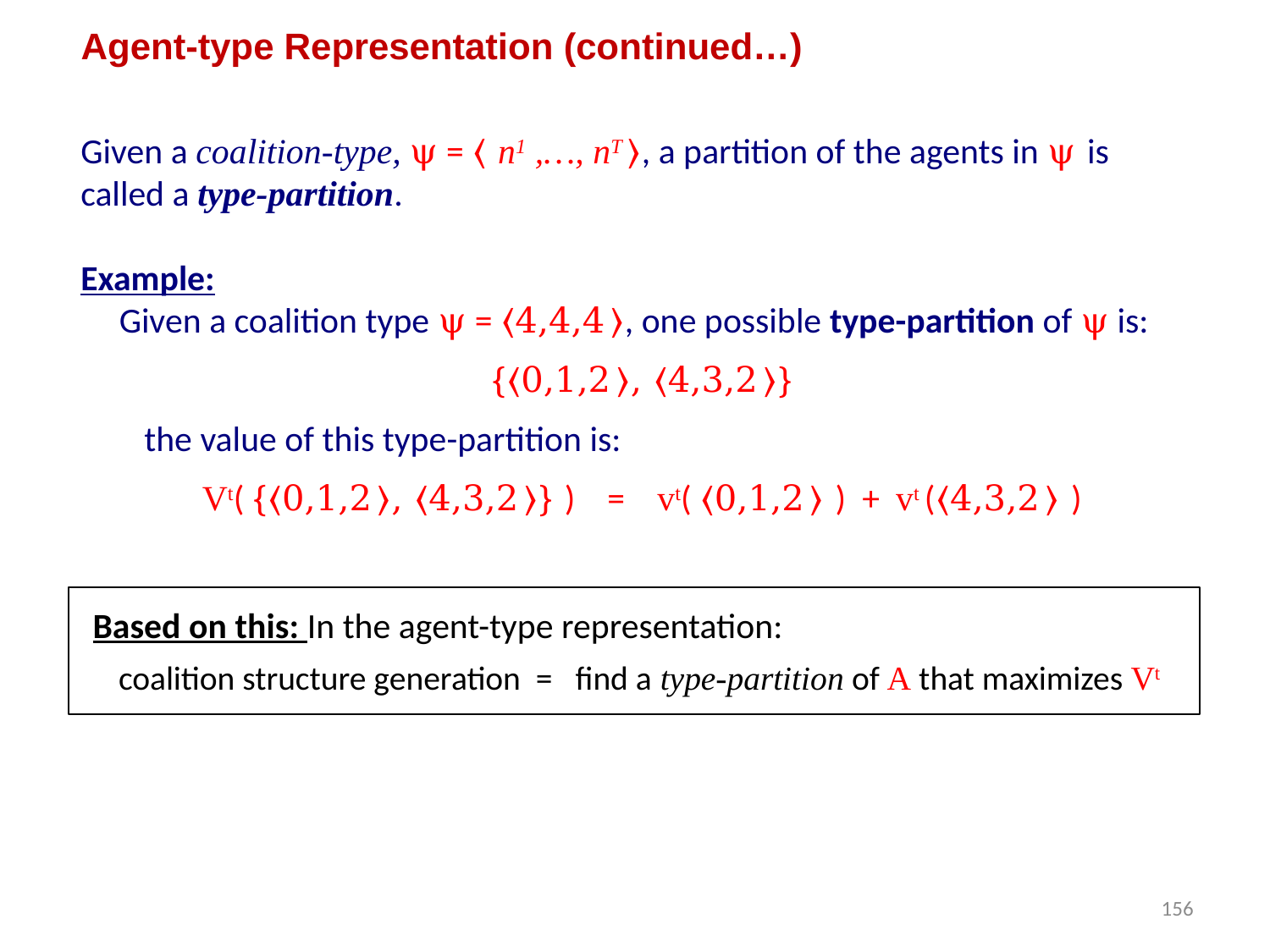

Agent-type Representation (continued…)
Given a coalition-type, ψ = 〈 n1 ,…, nT 〉, a partition of the agents in ψ is  called a type-partition.

Example:
Given a coalition type ψ = 〈4,4,4 〉, one possible type-partition of ψ is:

{〈0,1,2 〉, 〈4,3,2 〉}

the value of this type-partition is:

Vt( {〈0,1,2 〉, 〈4,3,2 〉} )    =    vt( 〈0,1,2 〉 )  +  vt (〈4,3,2 〉 )

Based on this: In the agent-type representation:

coalition structure generation  =   find a type-partition of A that maximizes Vt
156